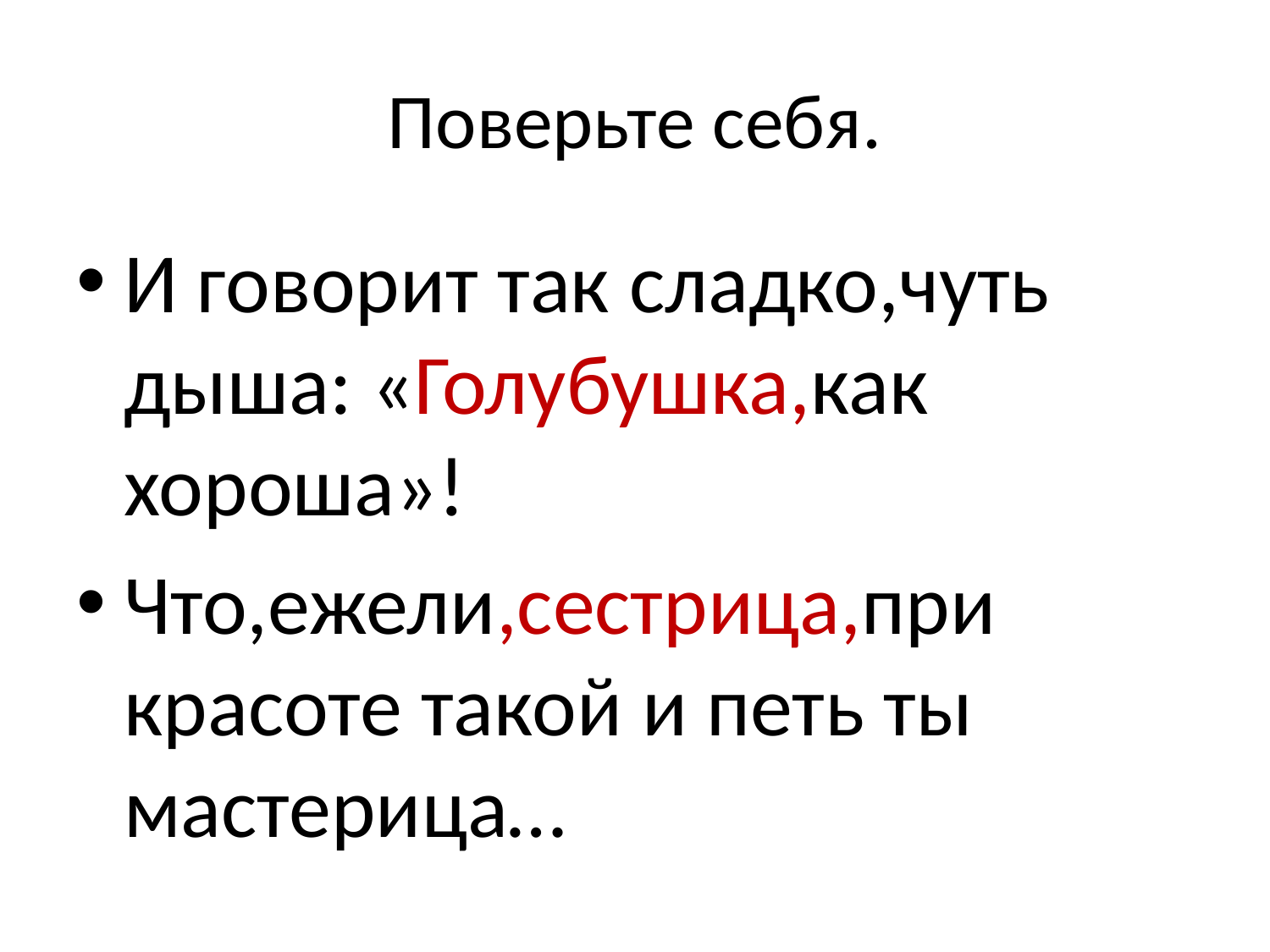

# Поверьте себя.
И говорит так сладко,чуть дыша: «Голубушка,как хороша»!
Что,ежели,сестрица,при красоте такой и петь ты мастерица…